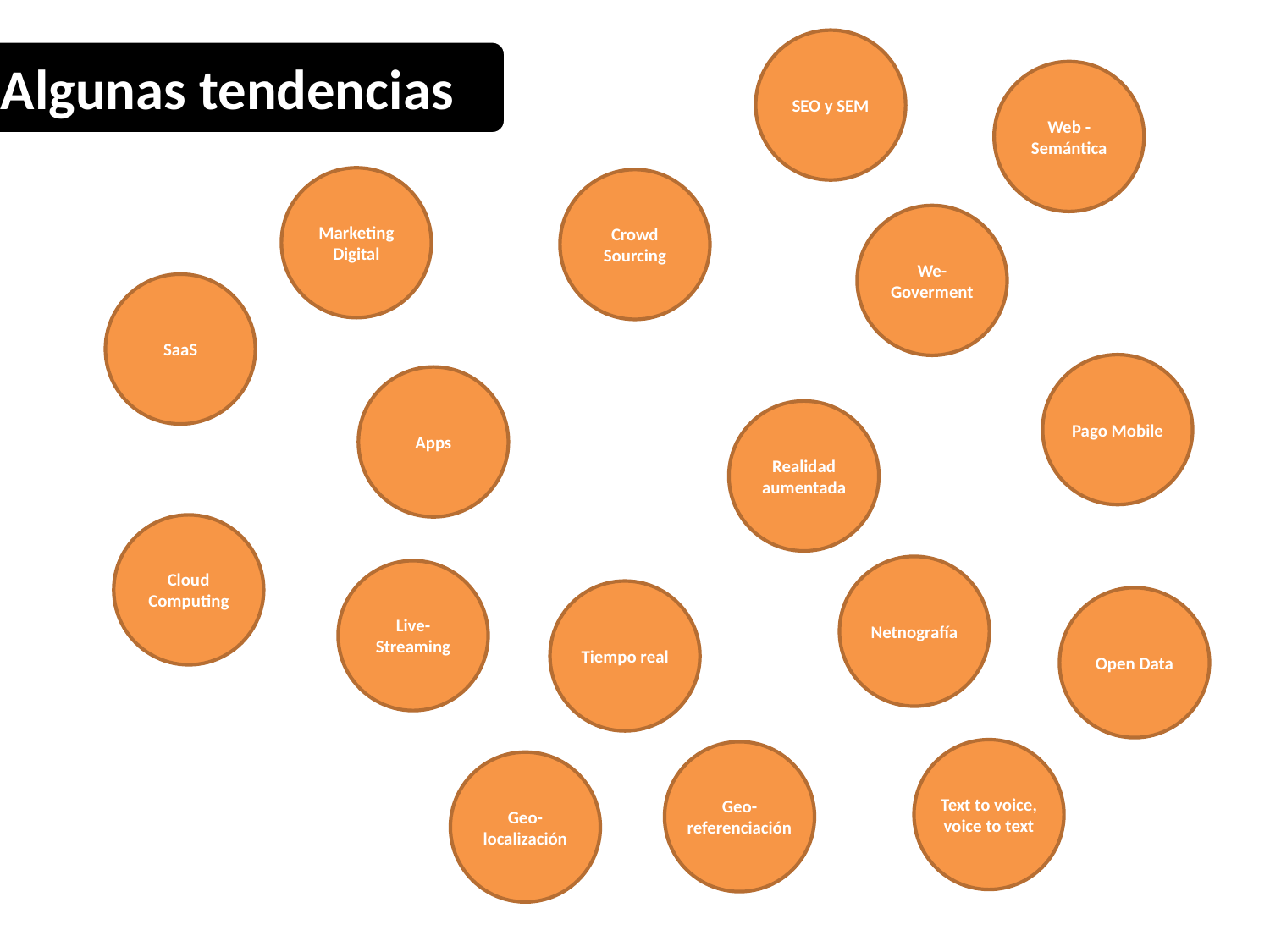

SEO y SEM
Algunas tendencias
Web - Semántica
Marketing Digital
Crowd Sourcing
We-Goverment
SaaS
Pago Mobile
Apps
Realidad aumentada
Cloud Computing
Netnografía
Live-Streaming
Tiempo real
Open Data
Text to voice, voice to text
Geo-referenciación
Geo-localización